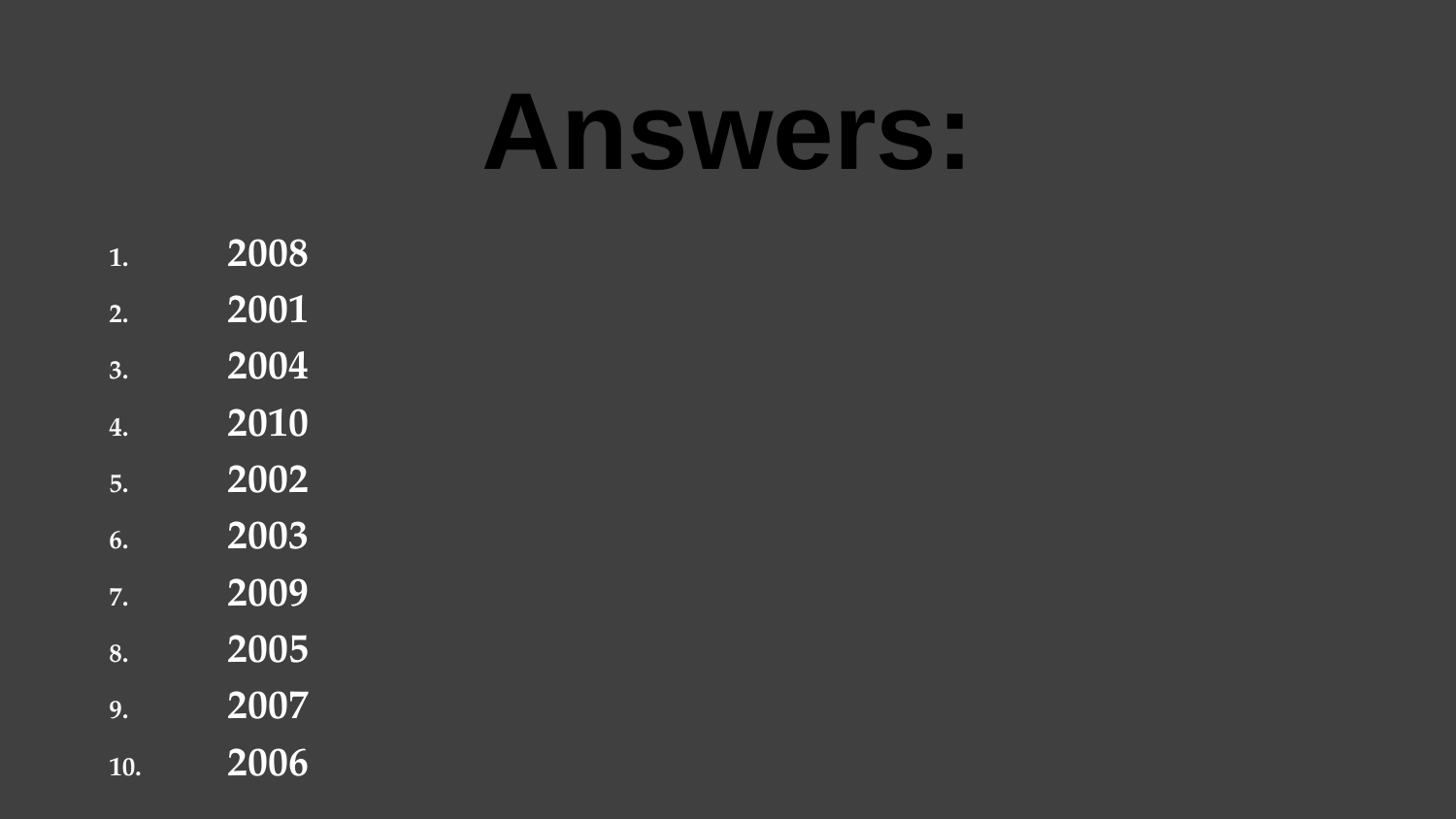

# Answers:
2008
2001
2004
2010
2002
2003
2009
2005
2007
2006